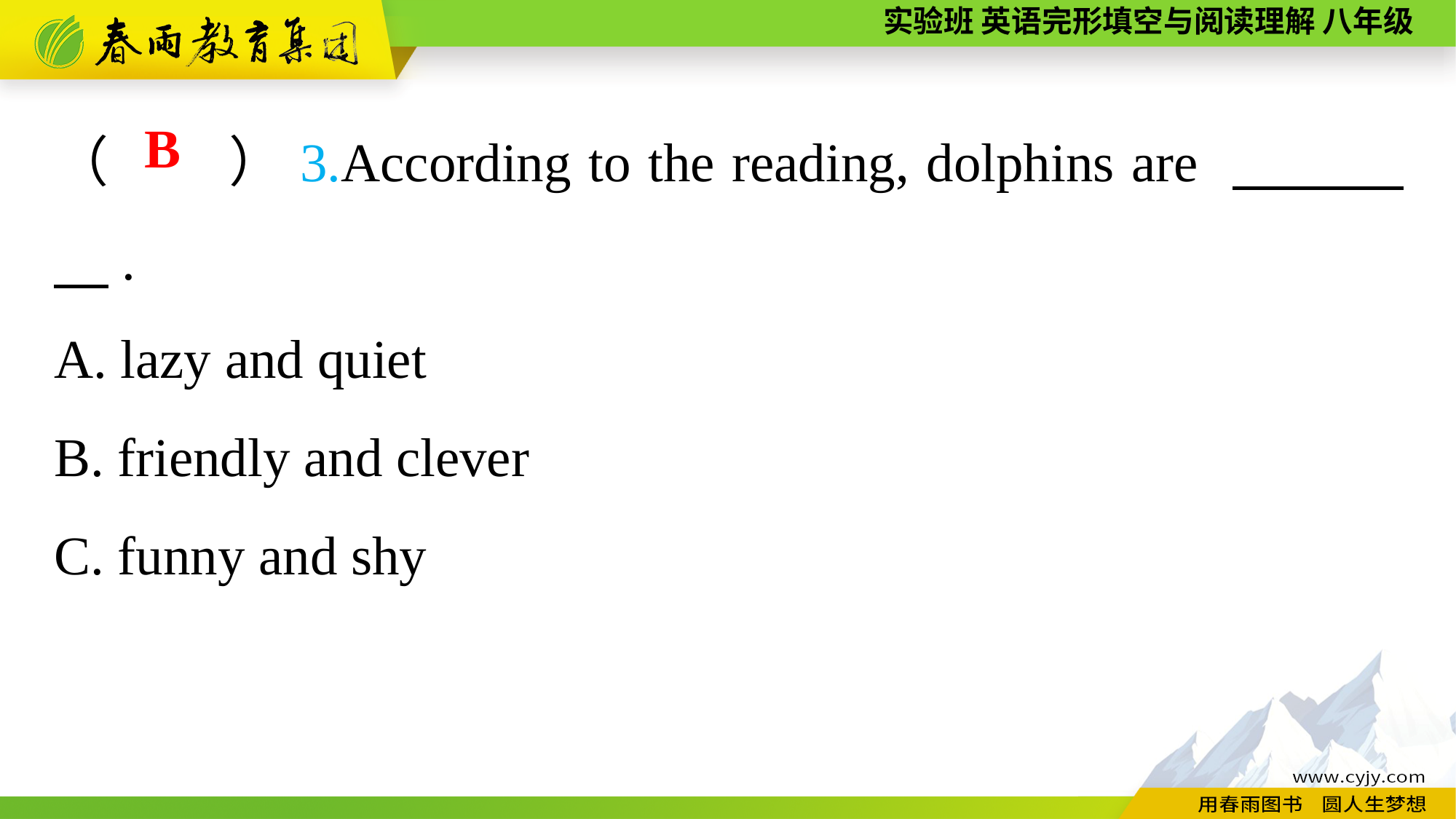

（　　）3.According to the reading, dolphins are 　　　　.
A. lazy and quiet
B. friendly and clever
C. funny and shy
B